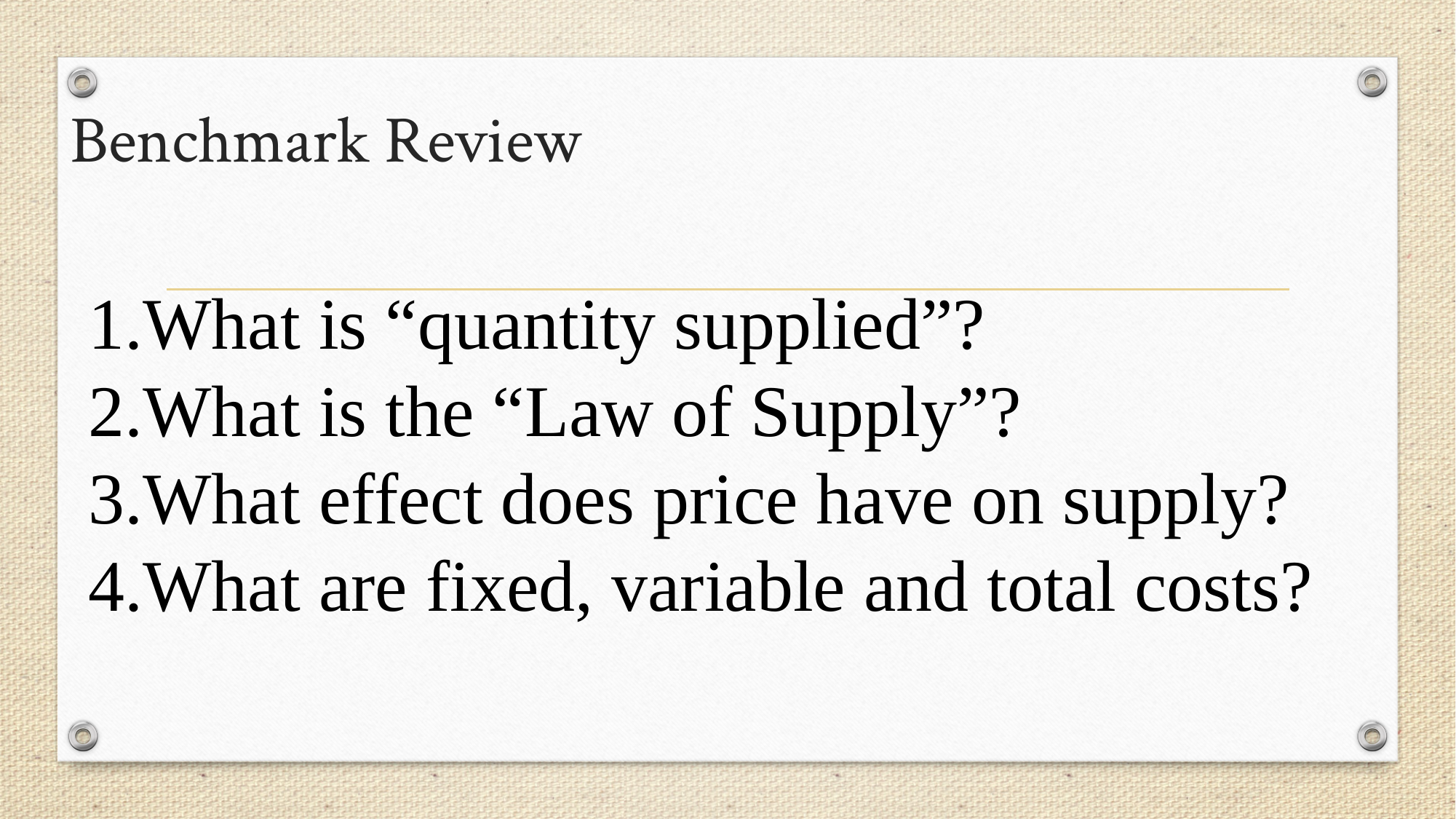

# Benchmark Review
What is “quantity supplied”?
What is the “Law of Supply”?
What effect does price have on supply?
What are fixed, variable and total costs?